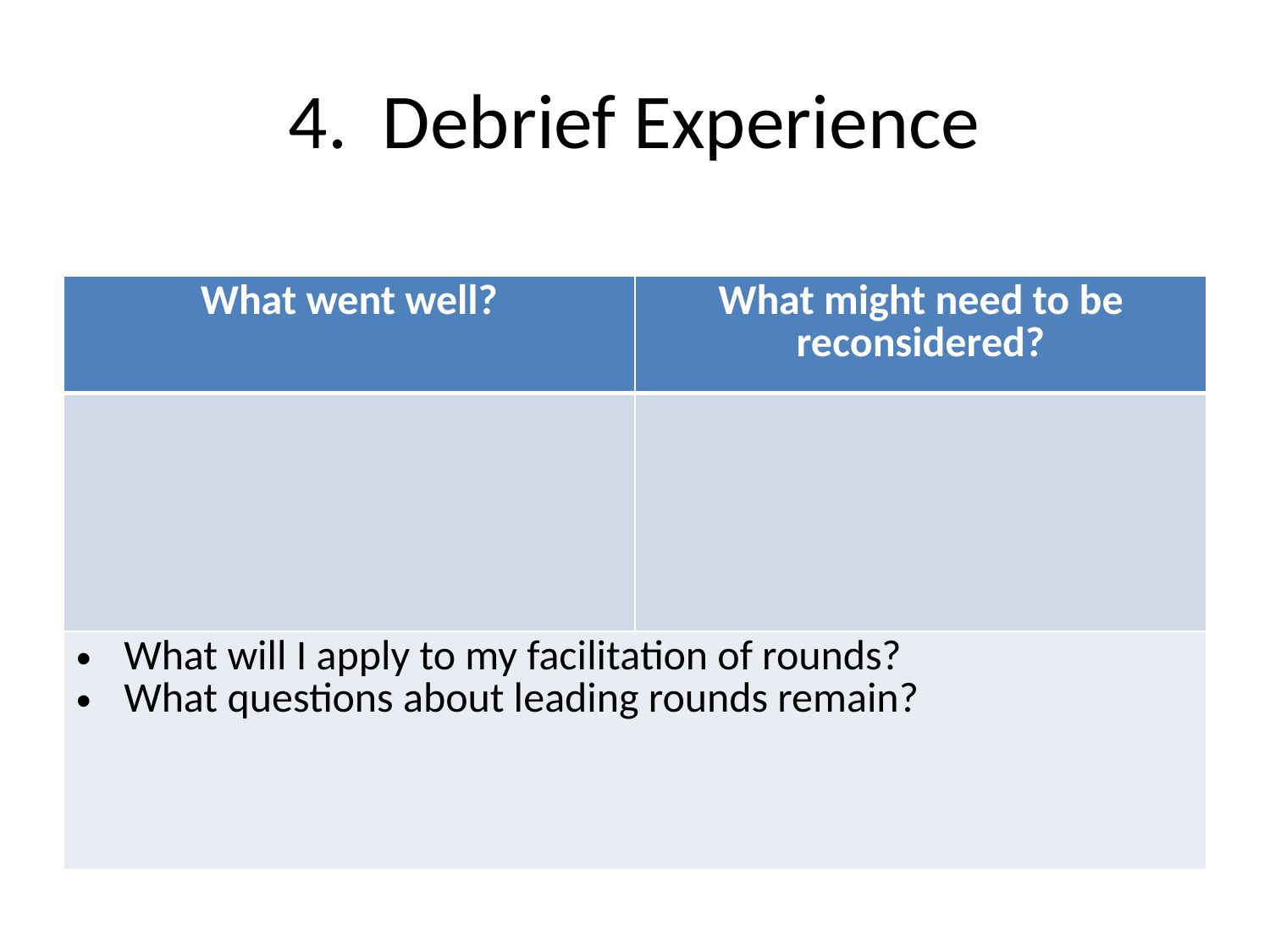

# 4.  Debrief Experience
| What went well? | What might need to be reconsidered? |
| --- | --- |
|  |  |
| What will I apply to my facilitation of rounds? What questions about leading rounds remain? |  |